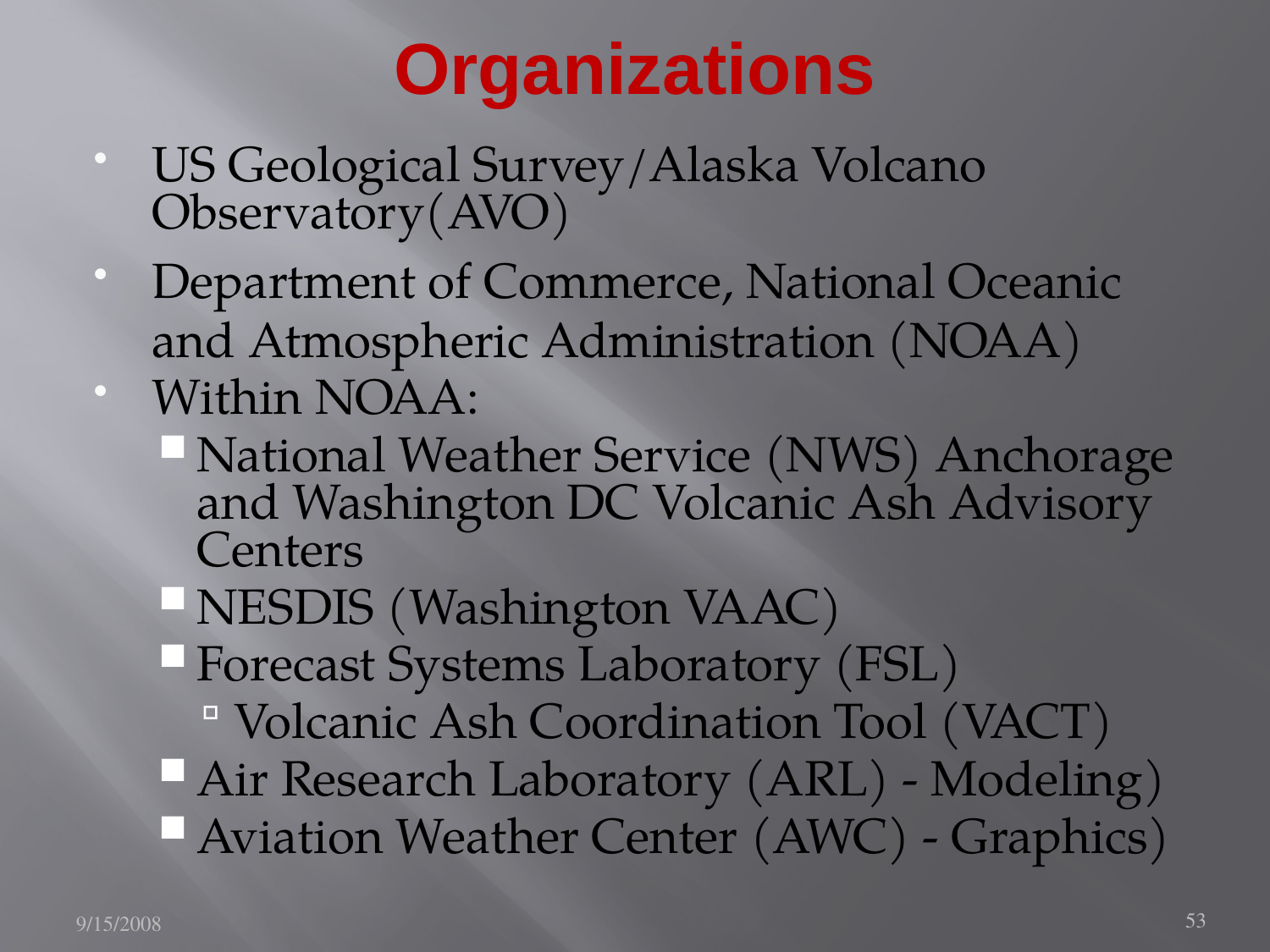

# Organizations
US Geological Survey/Alaska Volcano Observatory(AVO)
Department of Commerce, National Oceanic and Atmospheric Administration (NOAA)
Within NOAA:
National Weather Service (NWS) Anchorage and Washington DC Volcanic Ash Advisory Centers
NESDIS (Washington VAAC)
Forecast Systems Laboratory (FSL)
Volcanic Ash Coordination Tool (VACT)
Air Research Laboratory (ARL) - Modeling)
Aviation Weather Center (AWC) - Graphics)

9/15/2008
53